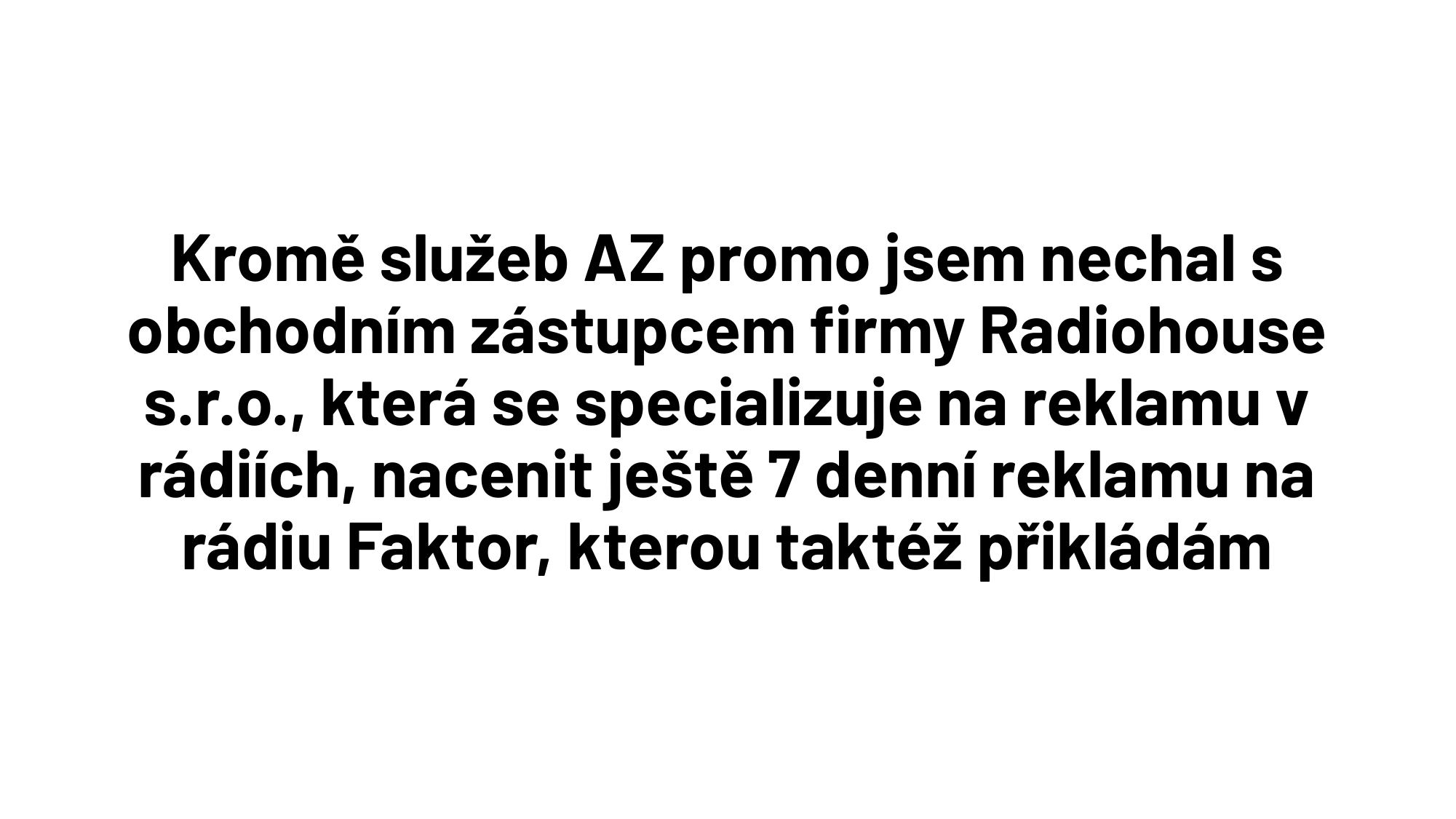

#
Kromě služeb AZ promo jsem nechal s obchodním zástupcem firmy Radiohouse s.r.o., která se specializuje na reklamu v rádiích, nacenit ještě 7 denní reklamu na rádiu Faktor, kterou taktéž přikládám